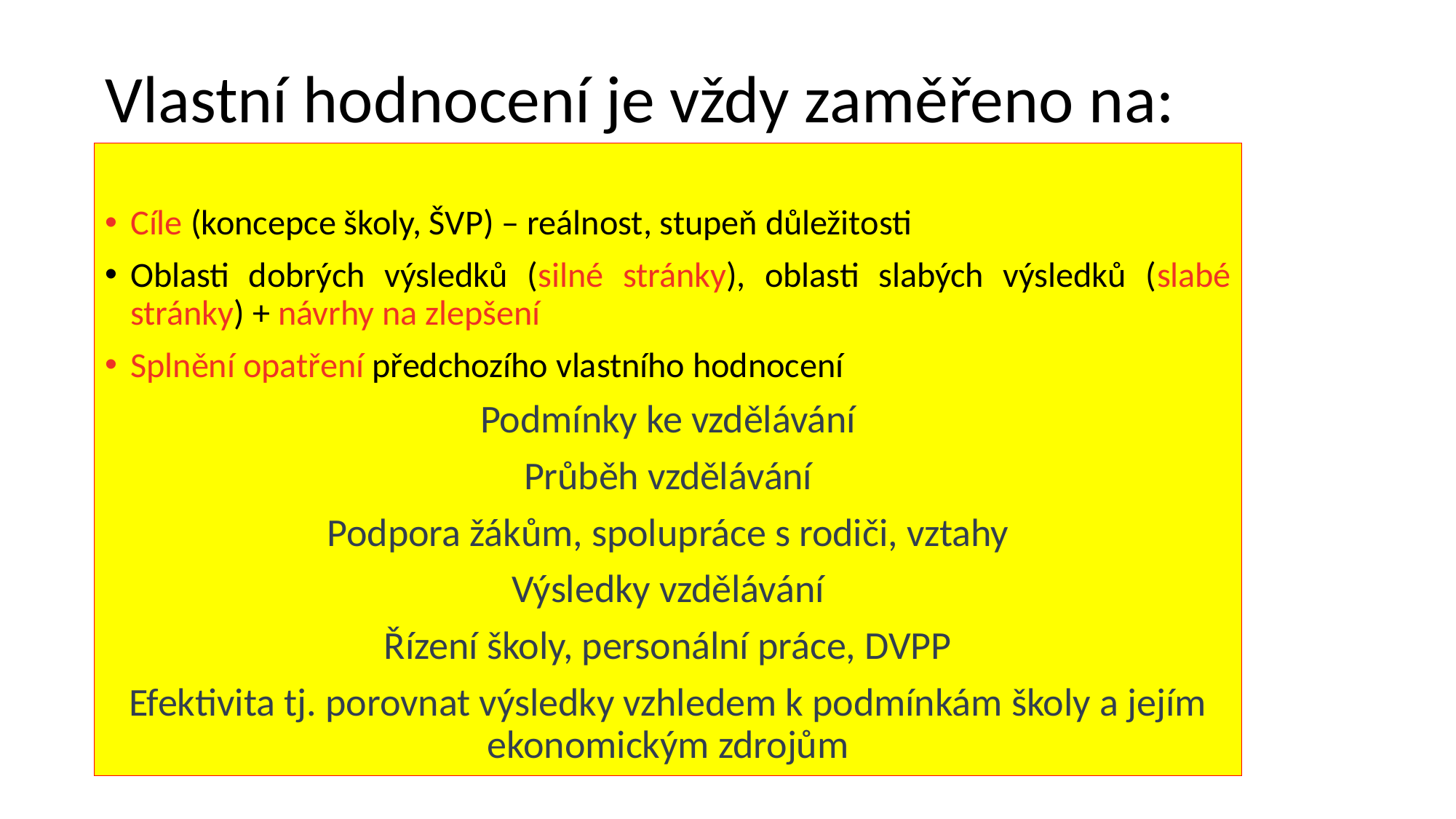

Vlastní hodnocení je vždy zaměřeno na:

Cíle (koncepce školy, ŠVP) – reálnost, stupeň důležitosti
Oblasti dobrých výsledků (silné stránky), oblasti slabých výsledků (slabé stránky) + návrhy na zlepšení
Splnění opatření předchozího vlastního hodnocení
Podmínky ke vzdělávání
Průběh vzdělávání
Podpora žákům, spolupráce s rodiči, vztahy
Výsledky vzdělávání
Řízení školy, personální práce, DVPP
Efektivita tj. porovnat výsledky vzhledem k podmínkám školy a jejím ekonomickým zdrojům